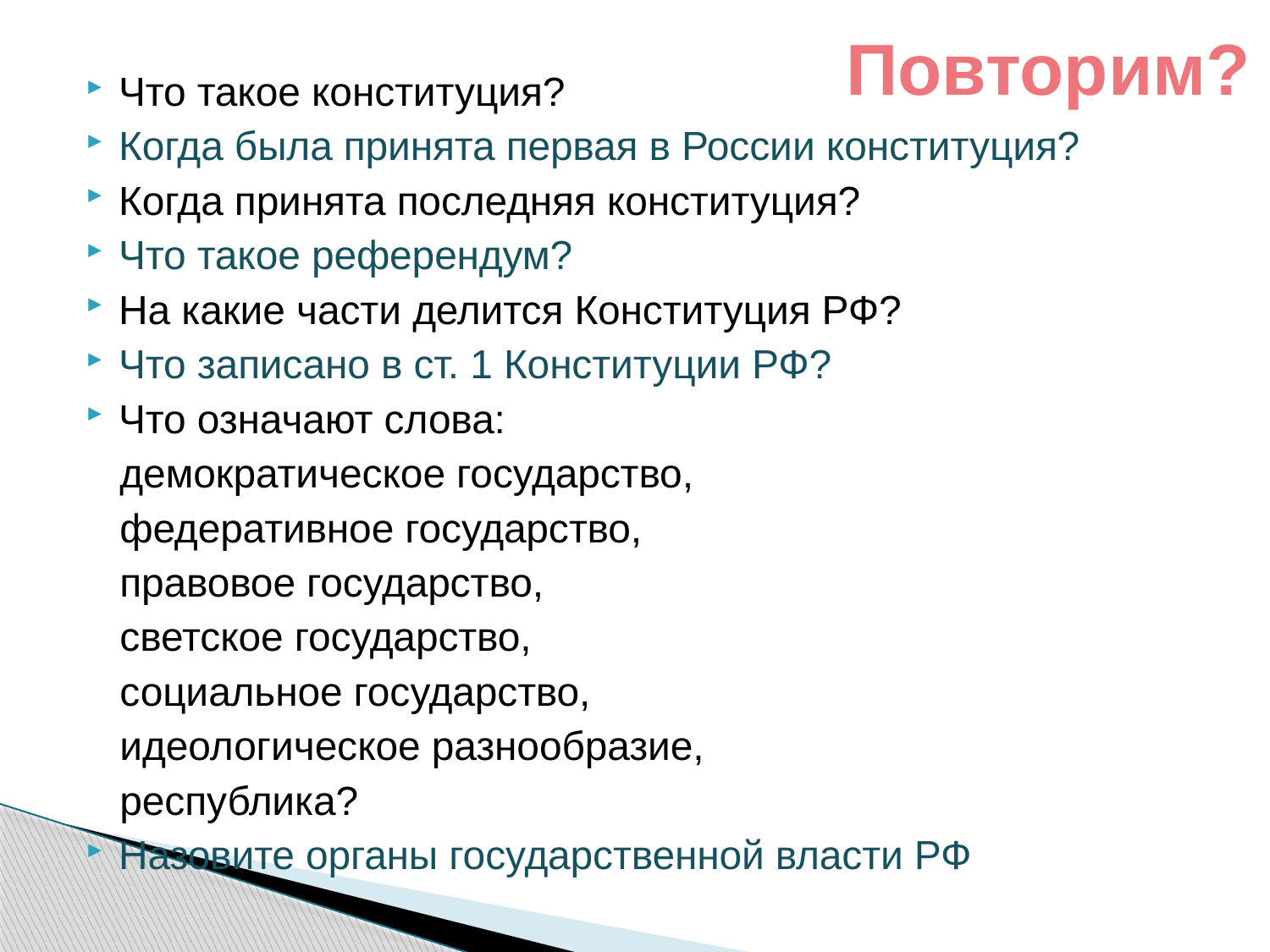

# Повторим?
Что такое конституция?
Когда была принята первая в России конституция?
Когда принята последняя конституция?
Что такое референдум?
На какие части делится Конституция РФ?
Что записано в ст. 1 Конституции РФ?
Что означают слова:
   демократическое государство,
   федеративное государство,
   правовое государство,
   светское государство,
   социальное государство,
   идеологическое разнообразие,
   республика?
Назовите органы государственной власти РФ